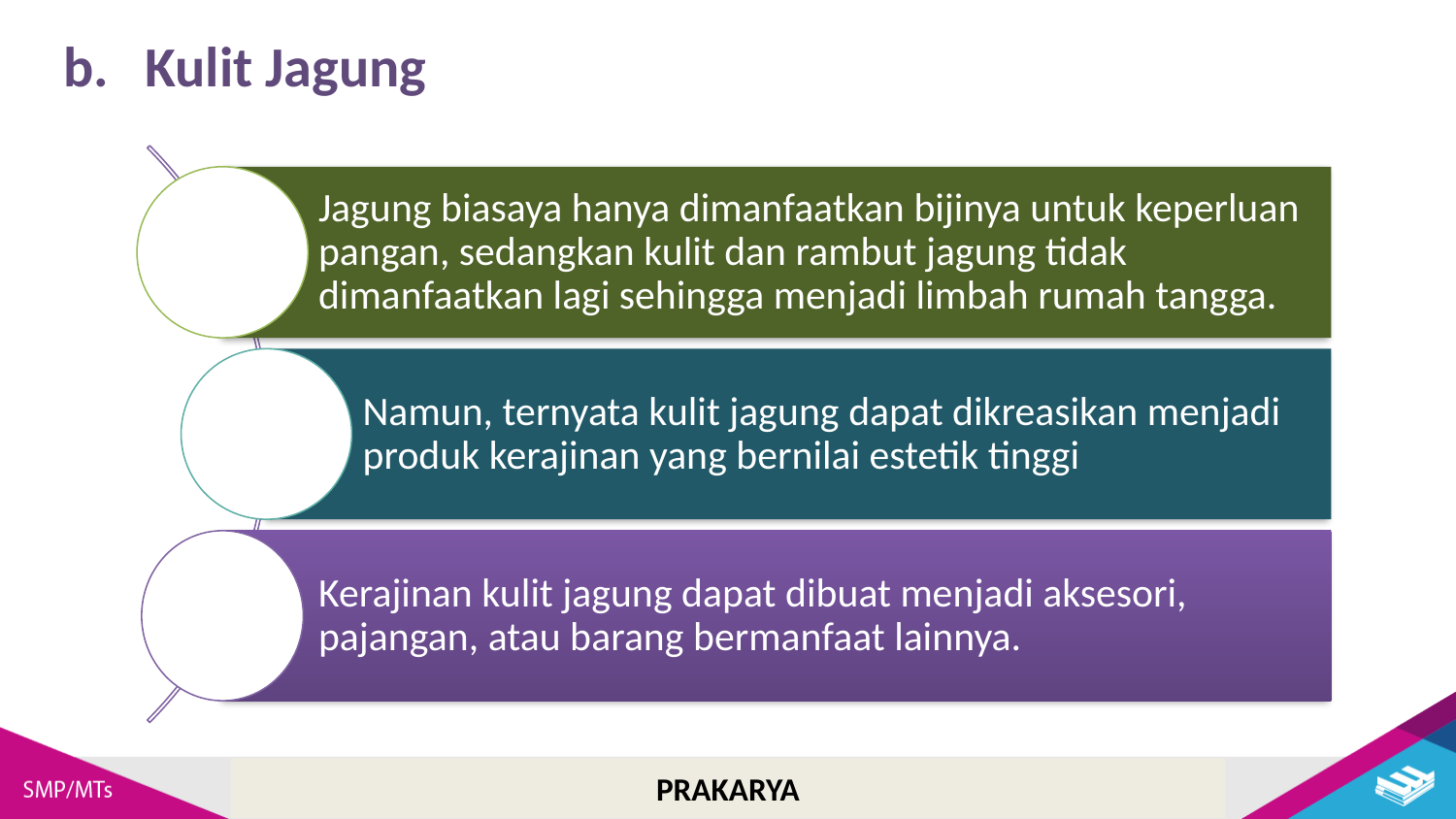

Kulit Jagung
Jagung biasaya hanya dimanfaatkan bijinya untuk keperluan pangan, sedangkan kulit dan rambut jagung tidak dimanfaatkan lagi sehingga menjadi limbah rumah tangga.
Namun, ternyata kulit jagung dapat dikreasikan menjadi produk kerajinan yang bernilai estetik tinggi
Kerajinan kulit jagung dapat dibuat menjadi aksesori, pajangan, atau barang bermanfaat lainnya.